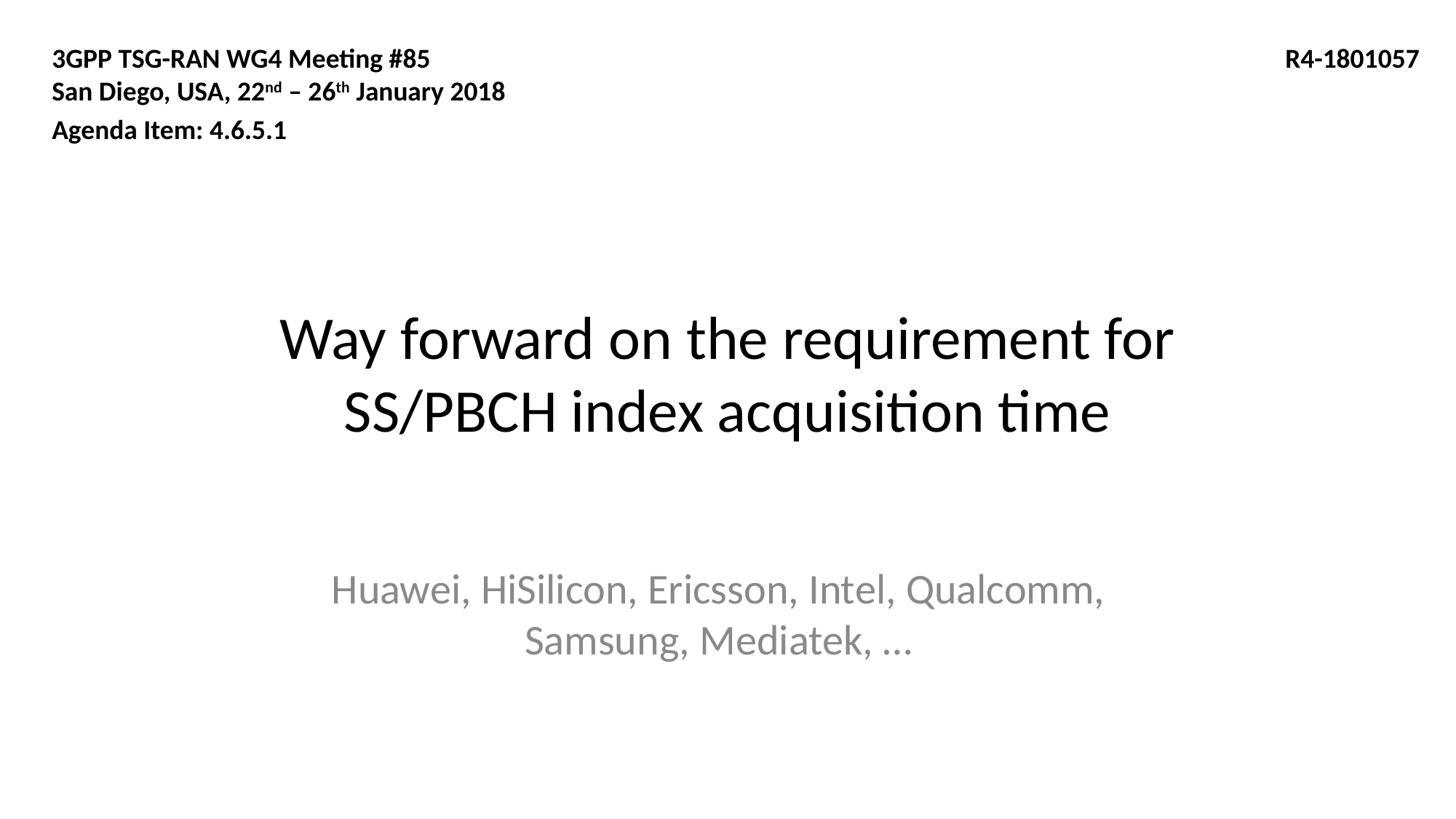

3GPP TSG-RAN WG4 Meeting #85
San Diego, USA, 22nd – 26th January 2018
Agenda Item: 4.6.5.1
R4-1801057
# Way forward on the requirement for SS/PBCH index acquisition time
Huawei, HiSilicon, Ericsson, Intel, Qualcomm, Samsung, Mediatek, …